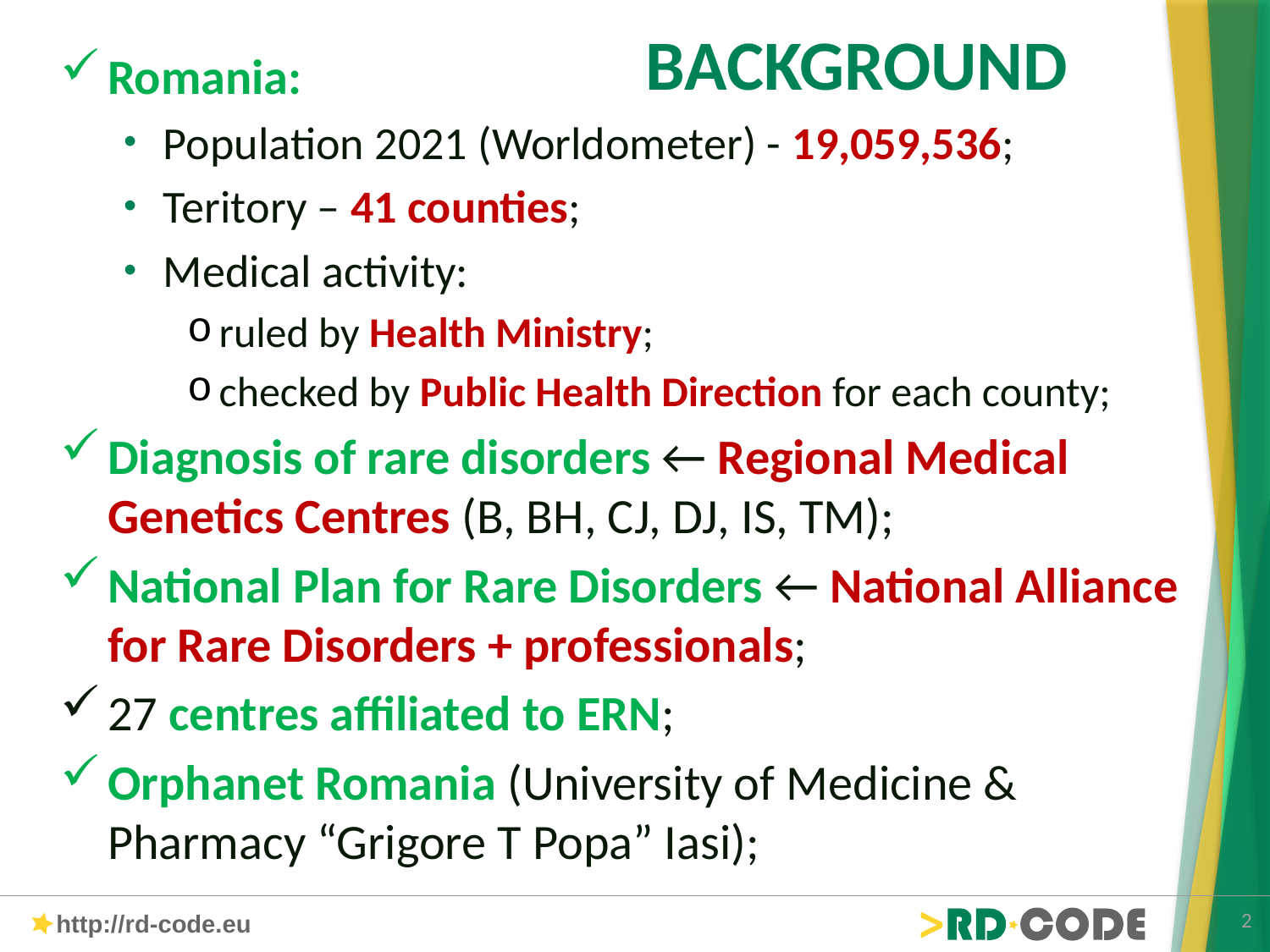

# BACKGROUND
Romania:
Population 2021 (Worldometer) - 19,059,536;
Teritory – 41 counties;
Medical activity:
ruled by Health Ministry;
checked by Public Health Direction for each county;
Diagnosis of rare disorders ← Regional Medical Genetics Centres (B, BH, CJ, DJ, IS, TM);
National Plan for Rare Disorders ← National Alliance for Rare Disorders + professionals;
27 centres affiliated to ERN;
Orphanet Romania (University of Medicine & Pharmacy “Grigore T Popa” Iasi);
2